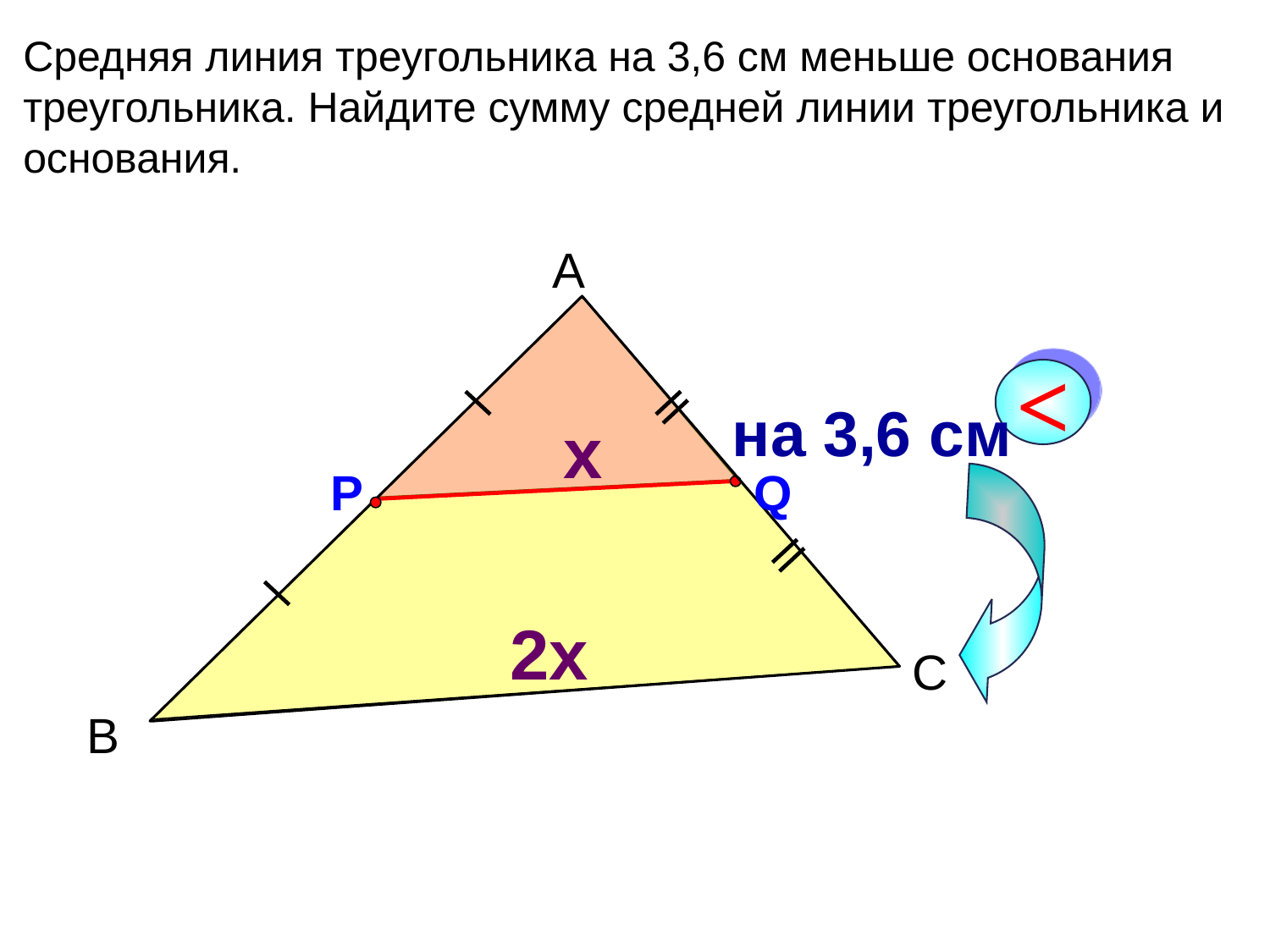

Средняя линия треугольника на 3,6 см меньше основания треугольника. Найдите сумму средней линии треугольника и основания.
А

<
   на 3,6 см

x
Р
Q

2x
С
В